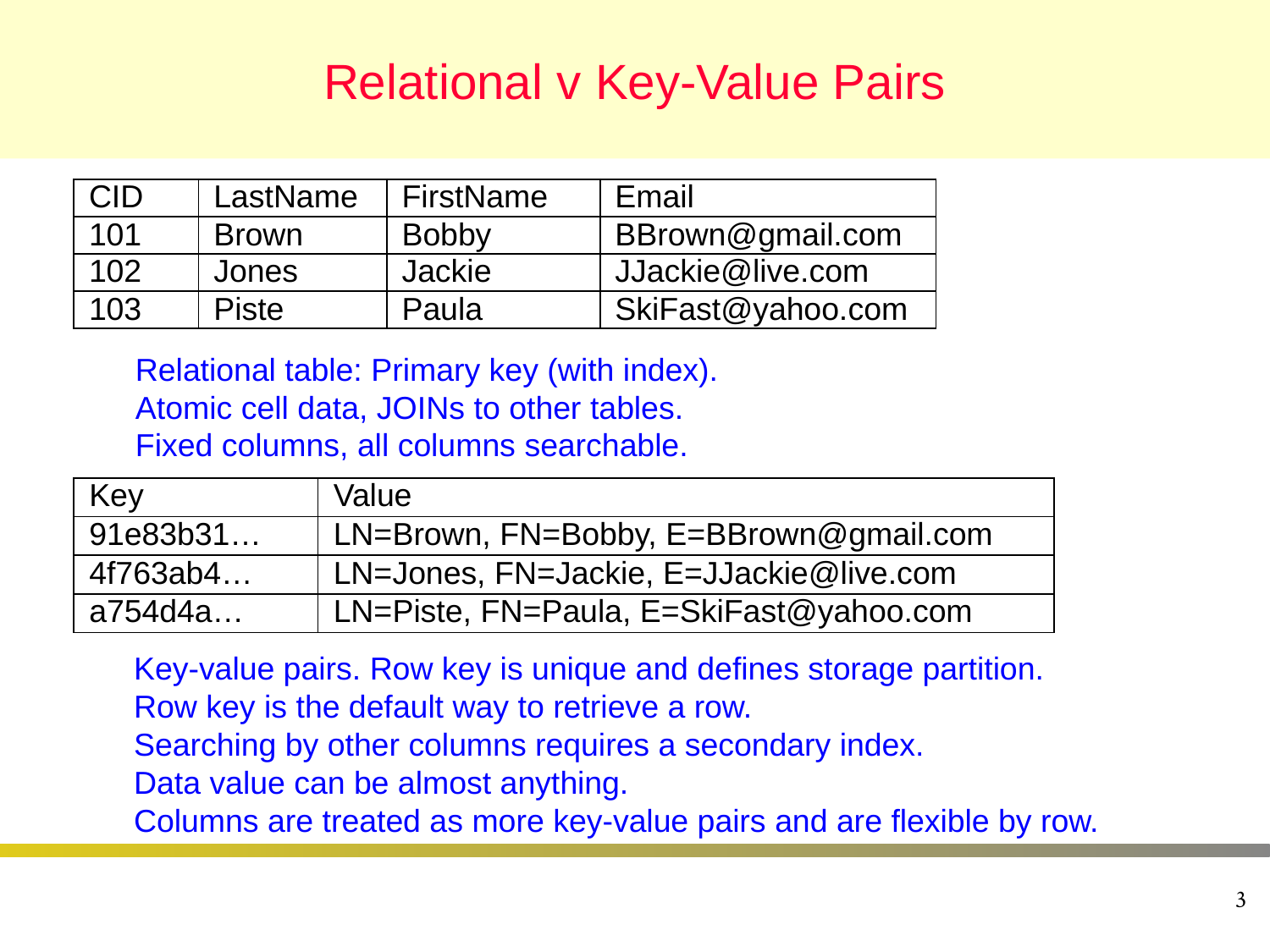

# Relational v Key-Value Pairs
| CID | LastName | FirstName | Email |
| --- | --- | --- | --- |
| 101 | Brown | Bobby | BBrown@gmail.com |
| 102 | Jones | Jackie | JJackie@live.com |
| 103 | Piste | Paula | SkiFast@yahoo.com |
Relational table: Primary key (with index).
Atomic cell data, JOINs to other tables.
Fixed columns, all columns searchable.
| Key | Value |
| --- | --- |
| 91e83b31… | LN=Brown, FN=Bobby, E=BBrown@gmail.com |
| 4f763ab4… | LN=Jones, FN=Jackie, E=JJackie@live.com |
| a754d4a… | LN=Piste, FN=Paula, E=SkiFast@yahoo.com |
Key-value pairs. Row key is unique and defines storage partition.
Row key is the default way to retrieve a row.
Searching by other columns requires a secondary index.
Data value can be almost anything.
Columns are treated as more key-value pairs and are flexible by row.
3